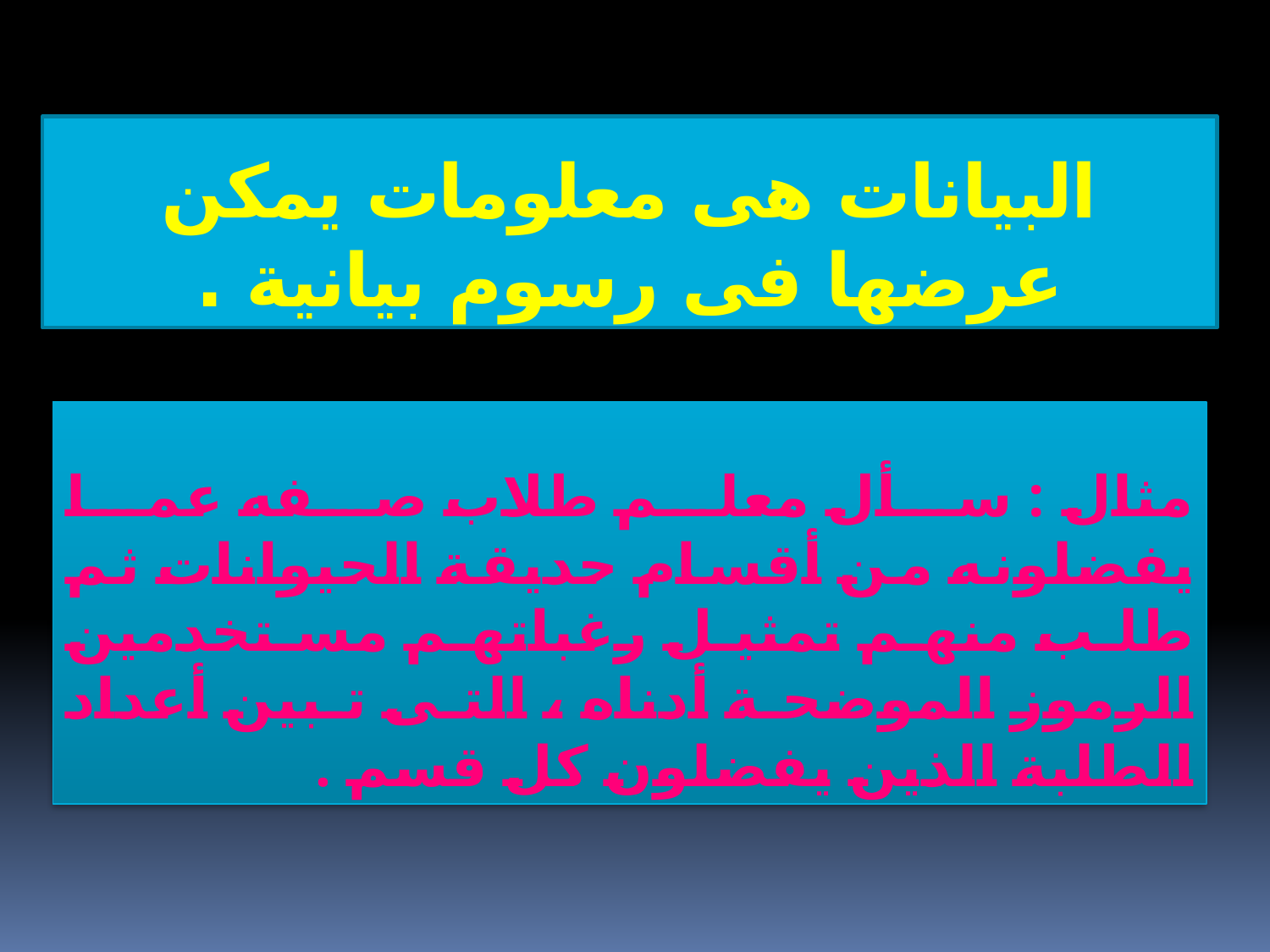

البيانات هى معلومات يمكن عرضها فى رسوم بيانية .
مثال : سأل معلم طلاب صفه عما يفضلونه من أقسام حديقة الحيوانات ثم طلب منهم تمثيل رغباتهم مستخدمين الرموز الموضحة أدناه ، التى تبين أعداد الطلبة الذين يفضلون كل قسم .